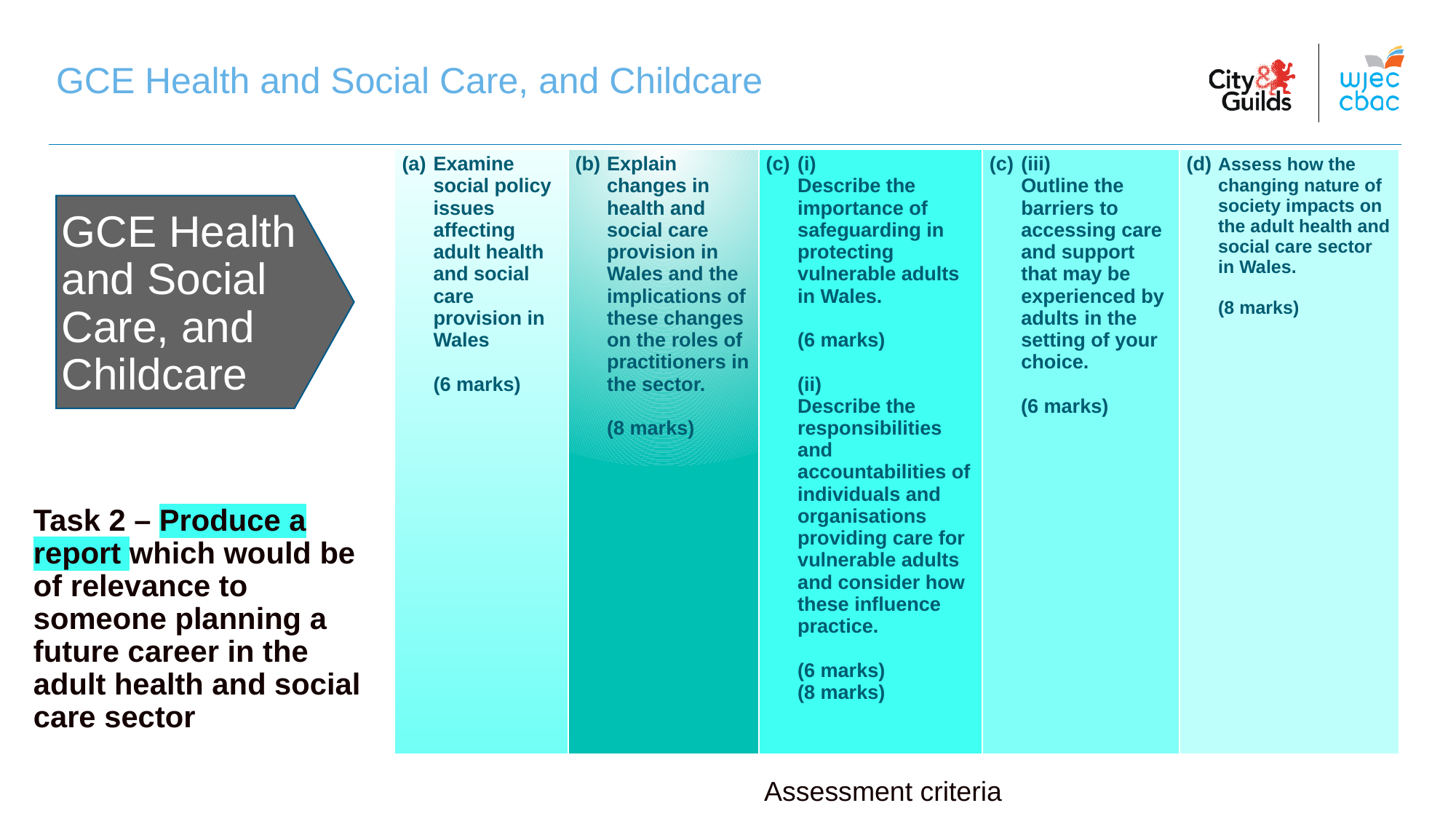

GCE Health and Social Care, and Childcare
| (a) Examine social policy issues affecting adult health and social care provision in Wales (6 marks) | (b) Explain changes in health and social care provision in Wales and the implications of these changes on the roles of practitioners in the sector. (8 marks) | (i) Describe the importance of safeguarding in protecting vulnerable adults in Wales. (6 marks) (ii) Describe the responsibilities and accountabilities of individuals and organisations providing care for vulnerable adults and consider how these influence practice. (6 marks) (8 marks) | (iii) Outline the barriers to accessing care and support that may be experienced by adults in the setting of your choice. (6 marks) | (d) Assess how the changing nature of society impacts on the adult health and social care sector in Wales. (8 marks) |
| --- | --- | --- | --- | --- |

GCE Health and Social Care, and Childcare
Task 2 – Produce a report which would be of relevance to someone planning a future career in the adult health and social care sector

Assessment criteria